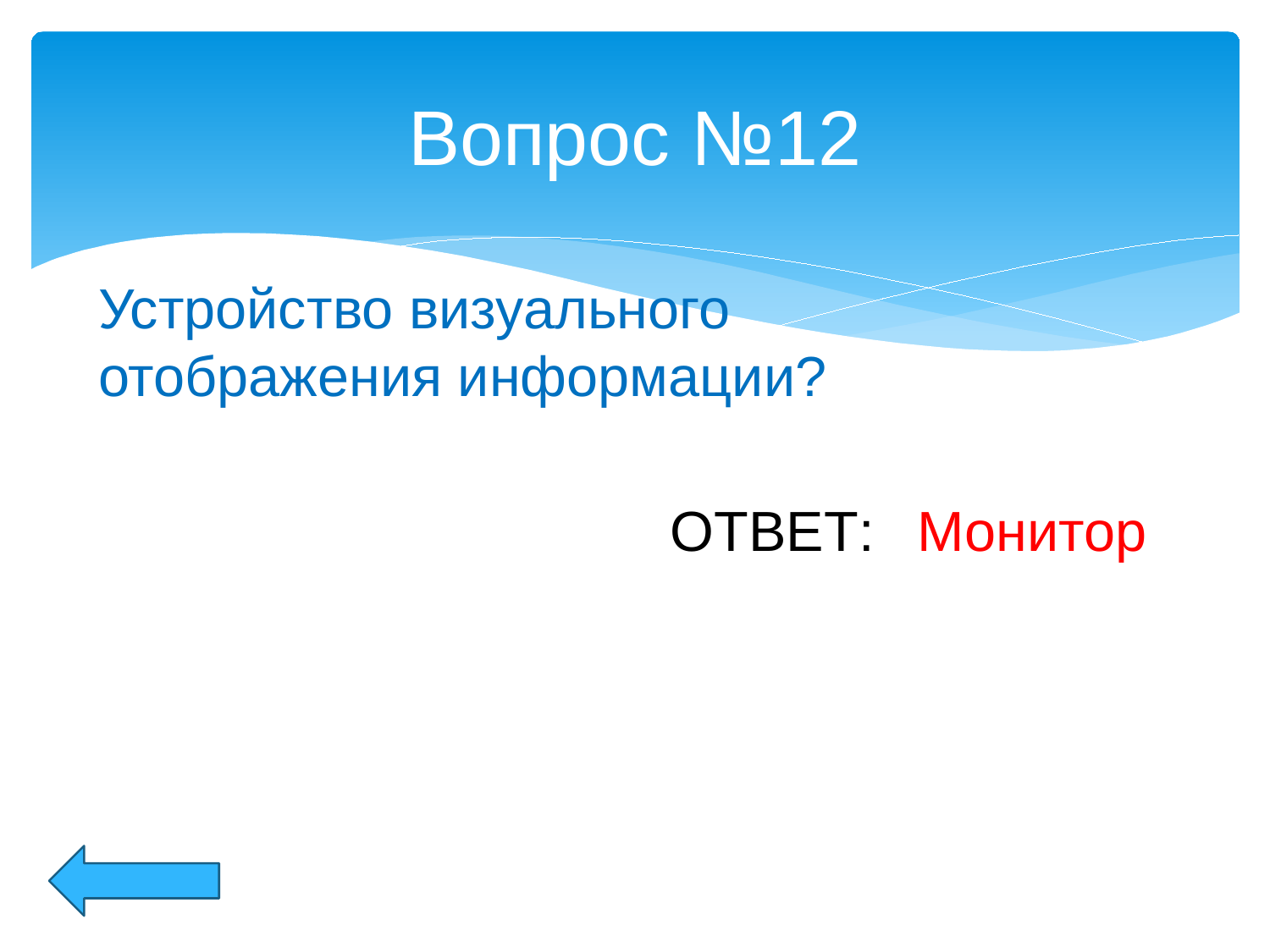

# Вопрос №12
Устройство визуального  отображения информации?
ОТВЕТ:
Монитор